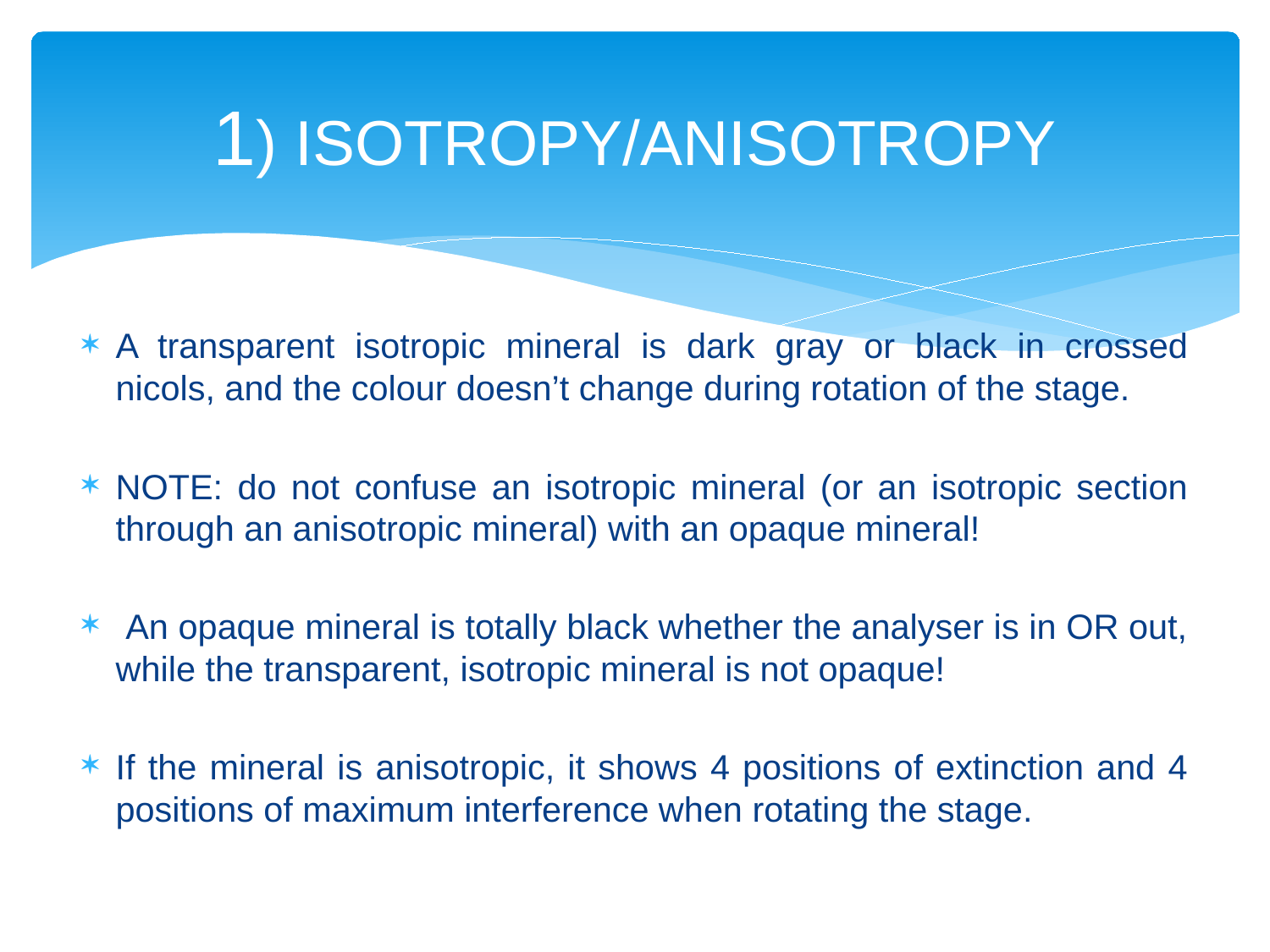

# 1) Isotropy/anisotropy
A transparent isotropic mineral is dark gray or black in crossed nicols, and the colour doesn’t change during rotation of the stage.

NOTE: do not confuse an isotropic mineral (or an isotropic section through an anisotropic mineral) with an opaque mineral!

 An opaque mineral is totally black whether the analyser is in OR out, while the transparent, isotropic mineral is not opaque!

If the mineral is anisotropic, it shows 4 positions of extinction and 4 positions of maximum interference when rotating the stage.